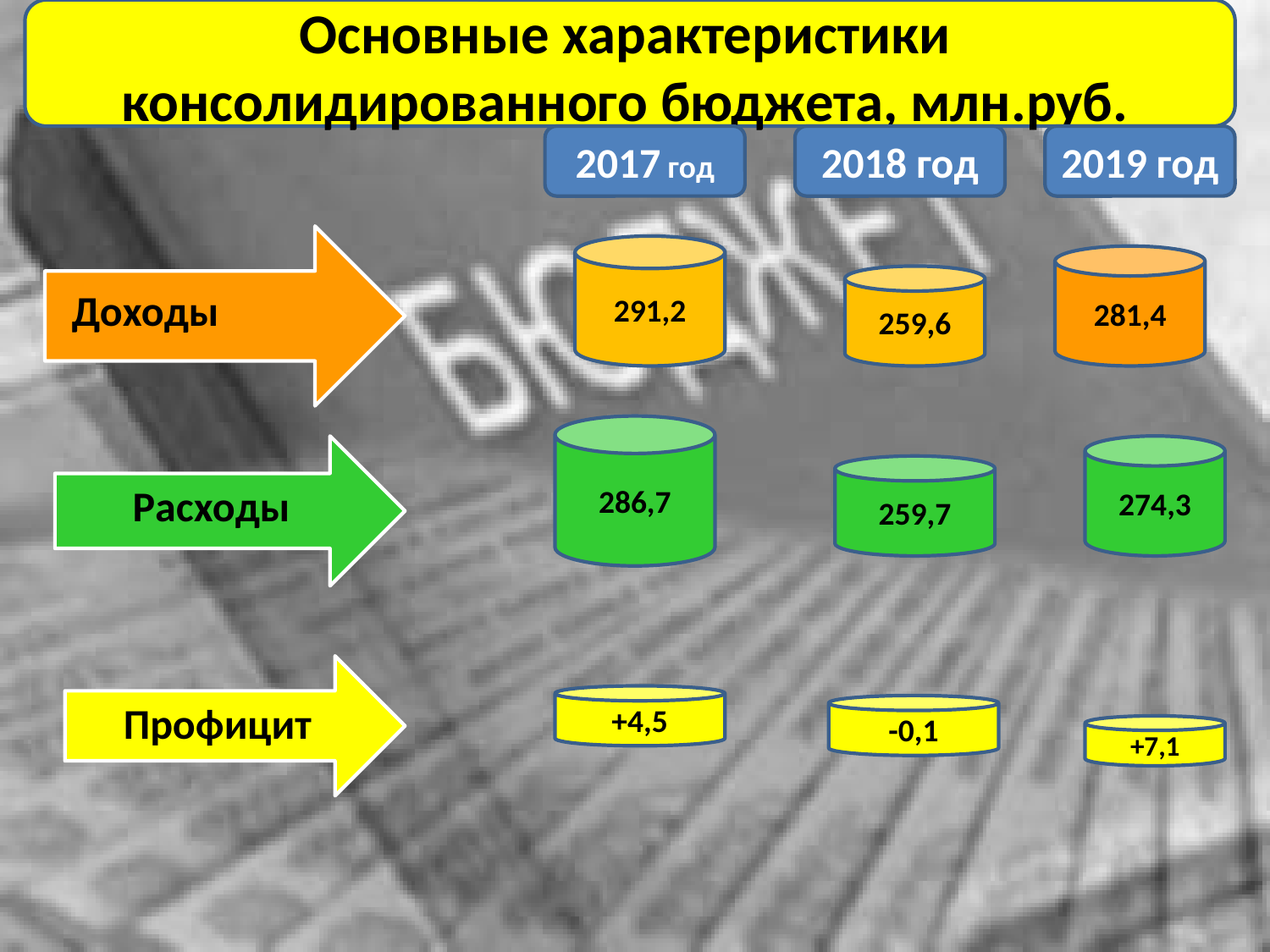

Основные характеристики консолидированного бюджета, млн.руб.
2017 год
2018 год
2019 год
Доходы
291,2
281,4
259,6
286,7
Расходы
274,3
259,7
Профицит
+4,5
-0,1
+7,1